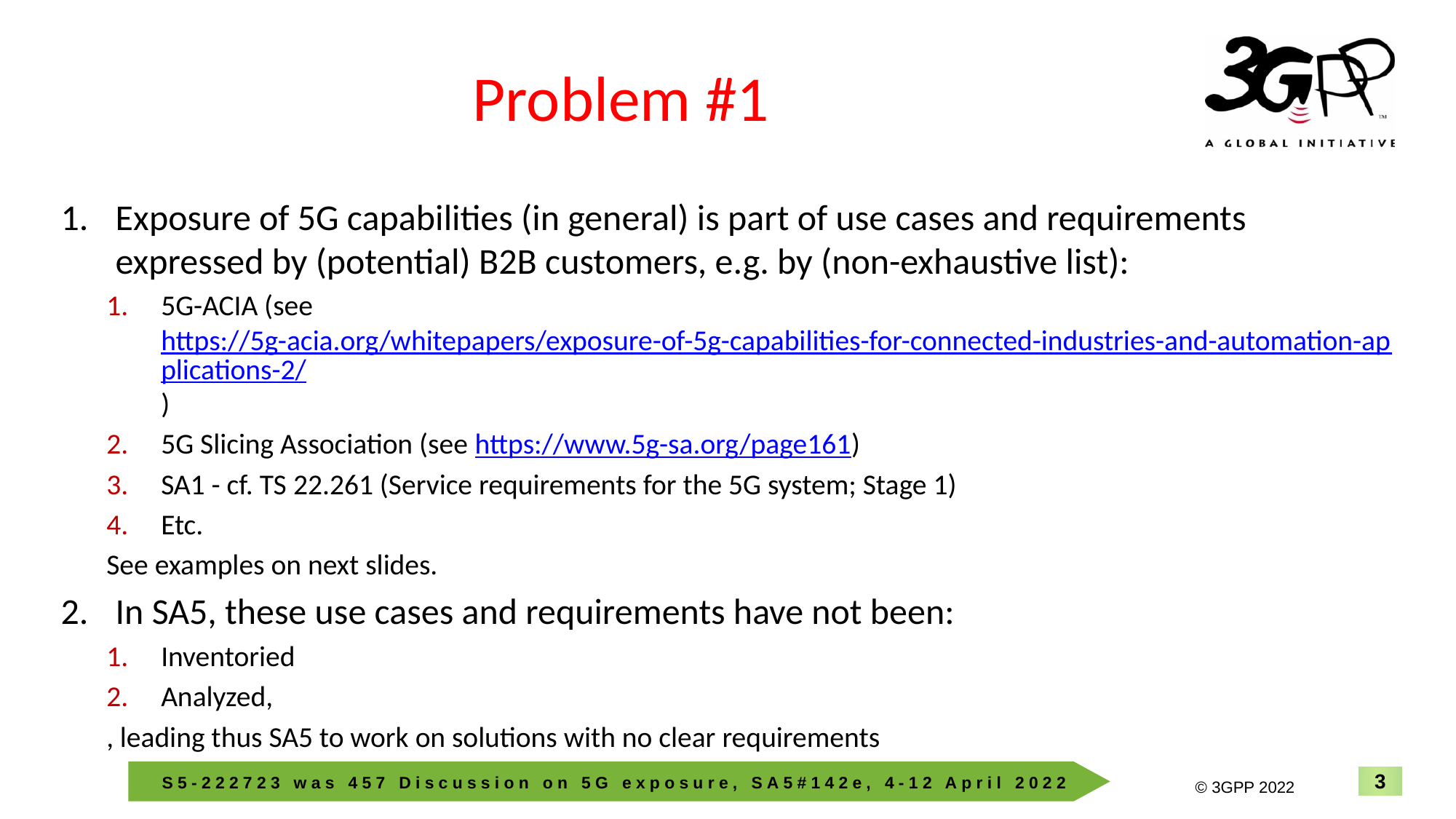

# Problem #1
Exposure of 5G capabilities (in general) is part of use cases and requirements expressed by (potential) B2B customers, e.g. by (non-exhaustive list):
5G-ACIA (see https://5g-acia.org/whitepapers/exposure-of-5g-capabilities-for-connected-industries-and-automation-applications-2/)
5G Slicing Association (see https://www.5g-sa.org/page161)
SA1 - cf. TS 22.261 (Service requirements for the 5G system; Stage 1)
Etc.
See examples on next slides.
In SA5, these use cases and requirements have not been:
Inventoried
Analyzed,
, leading thus SA5 to work on solutions with no clear requirements